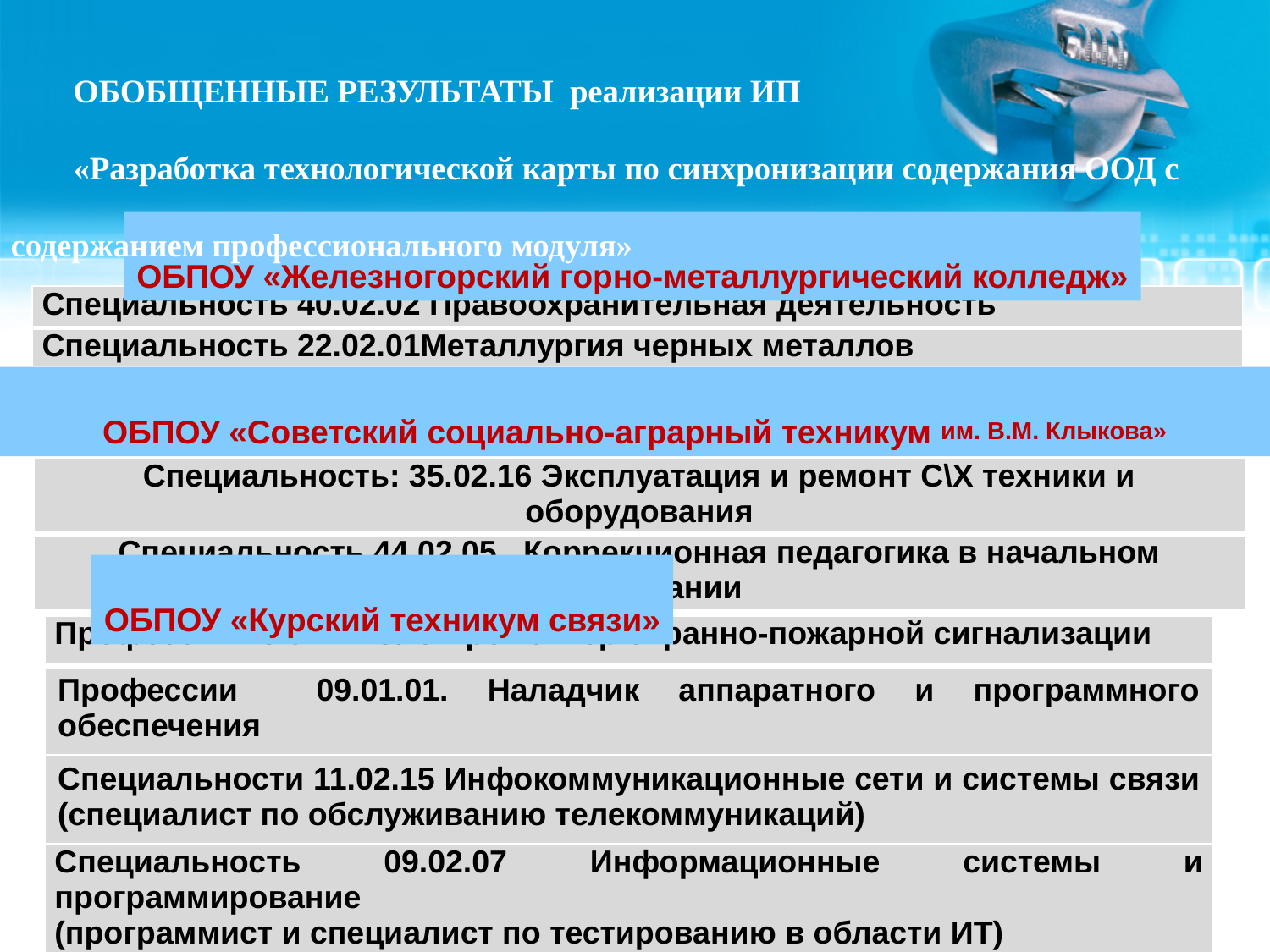

ОБОБЩЕННЫЕ РЕЗУЛЬТАТЫ  реализации ИП
«Разработка технологической карты по синхронизации содержания ООД с содержанием профессионального модуля»
ОБПОУ «Железногорский горно-металлургический колледж»
| Специальность 40.02.02 Правоохранительная деятельность |
| --- |
| Специальность 22.02.01Металлургия черных металлов |
ОБПОУ «Советский социально-аграрный техникум им. В.М. Клыкова»
| Специальность: 35.02.16 Эксплуатация и ремонт С\Х техники и оборудования |
| --- |
| Специальность 44.02.05. Коррекционная педагогика в начальном образовании |
ОБПОУ «Курский техникум связи»
| Профессия 15.01.21 Электромонтер охранно-пожарной сигнализации |
| --- |
| Профессии 09.01.01. Наладчик аппаратного и программного обеспечения |
| Специальности 11.02.15 Инфокоммуникационные сети и системы связи (специалист по обслуживанию телекоммуникаций) |
| Специальность 09.02.07 Информационные системы и программирование (программист и специалист по тестированию в области ИТ) |
ОБПОУ «Курский техникум связи»